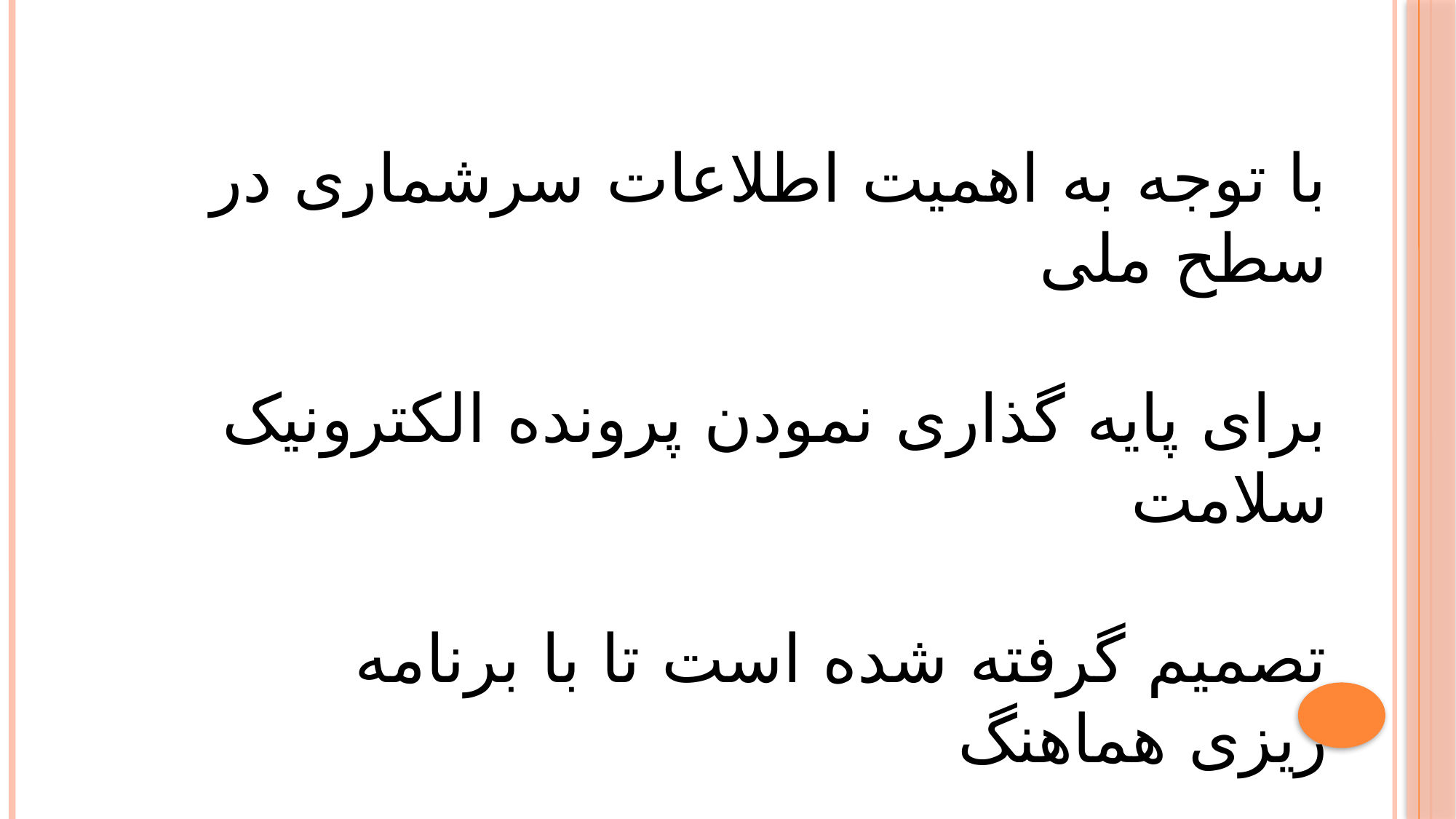

با توجه به اهمیت اطلاعات سرشماری در سطح ملی

برای پایه گذاری نمودن پرونده الکترونیک سلامت

تصمیم گرفته شده است تا با برنامه ریزی هماهنگ

سرشماری سال آینده به صورت نظام مند وکشوری  اجرا شود